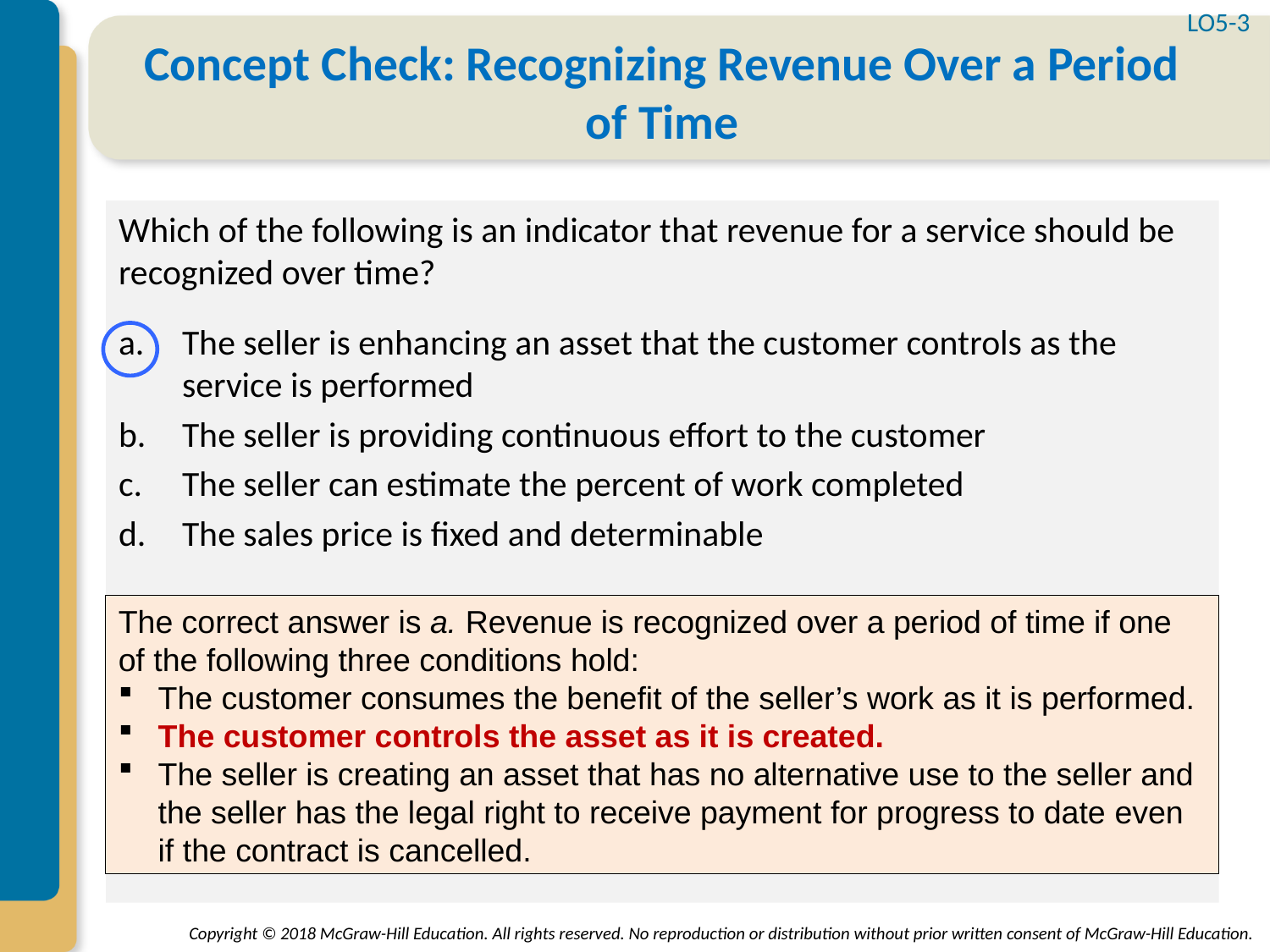

LO5-3
# Concept Check: Recognizing Revenue Over a Period of Time
Which of the following is an indicator that revenue for a service should be recognized over time?
The seller is enhancing an asset that the customer controls as the service is performed
The seller is providing continuous effort to the customer
The seller can estimate the percent of work completed
The sales price is fixed and determinable

The correct answer is a. Revenue is recognized over a period of time if one of the following three conditions hold:
The customer consumes the benefit of the seller’s work as it is performed.
The customer controls the asset as it is created.
The seller is creating an asset that has no alternative use to the seller and the seller has the legal right to receive payment for progress to date even if the contract is cancelled.